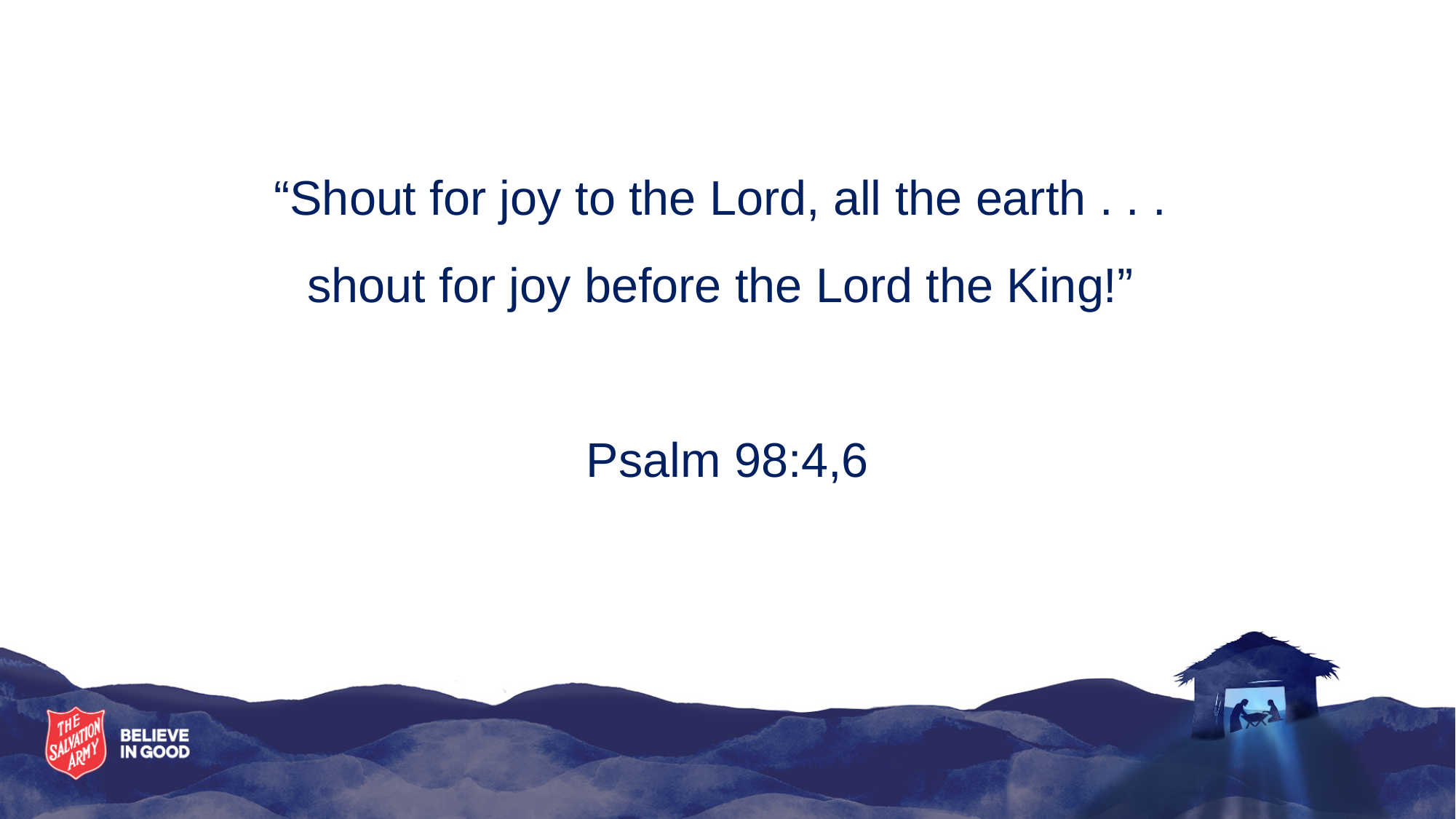

# “Shout for joy to the Lord, all the earth . . . shout for joy before the Lord the King!” Psalm 98:4,6